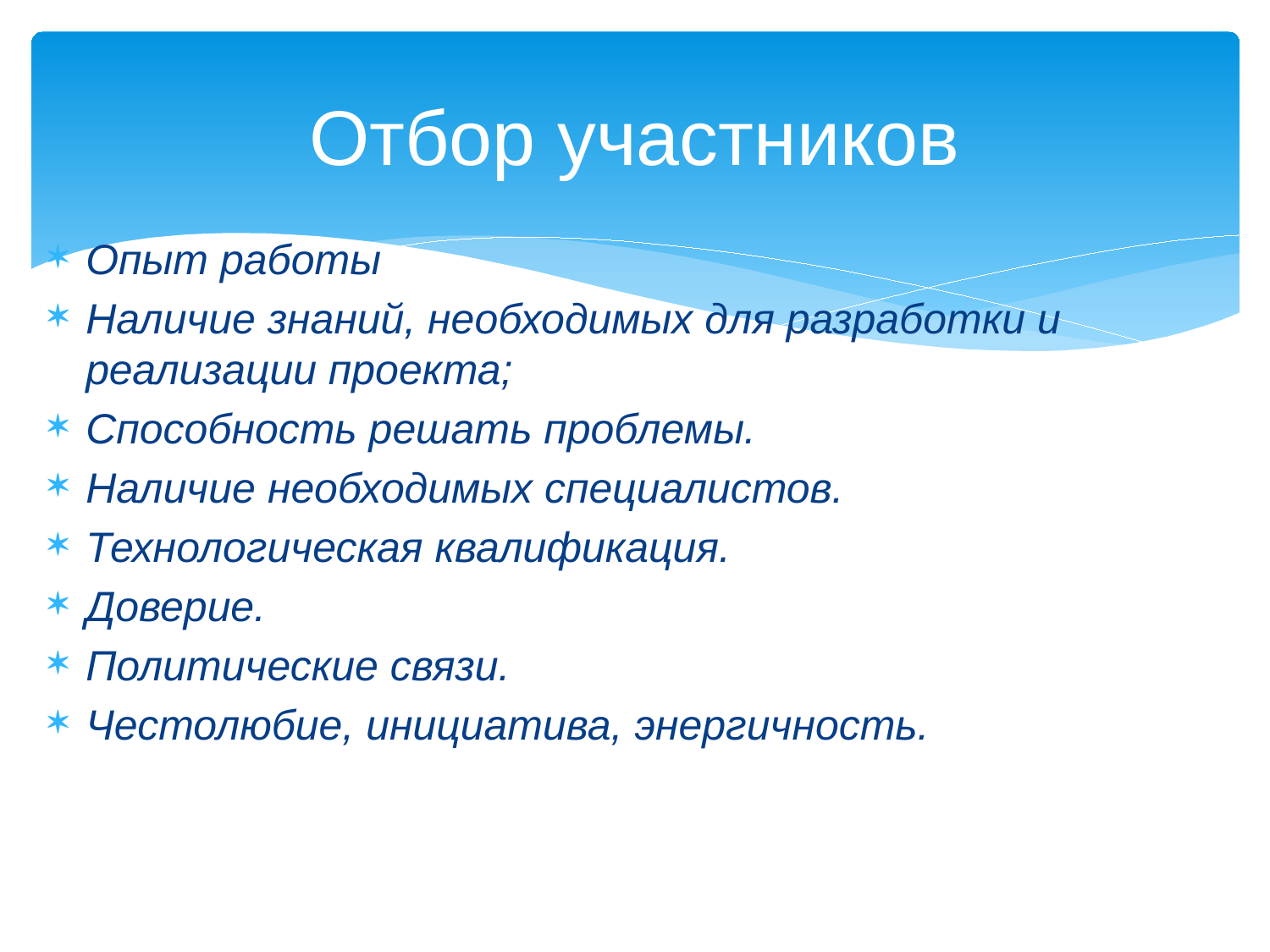

# Отбор участников
Опыт работы
Наличие знаний, необходимых для разработки и реализации проекта;
Способность решать проблемы.
Наличие необходимых специалистов.
Технологическая квалификация.
Доверие.
Политические связи.
Честолюбие, инициатива, энергичность.